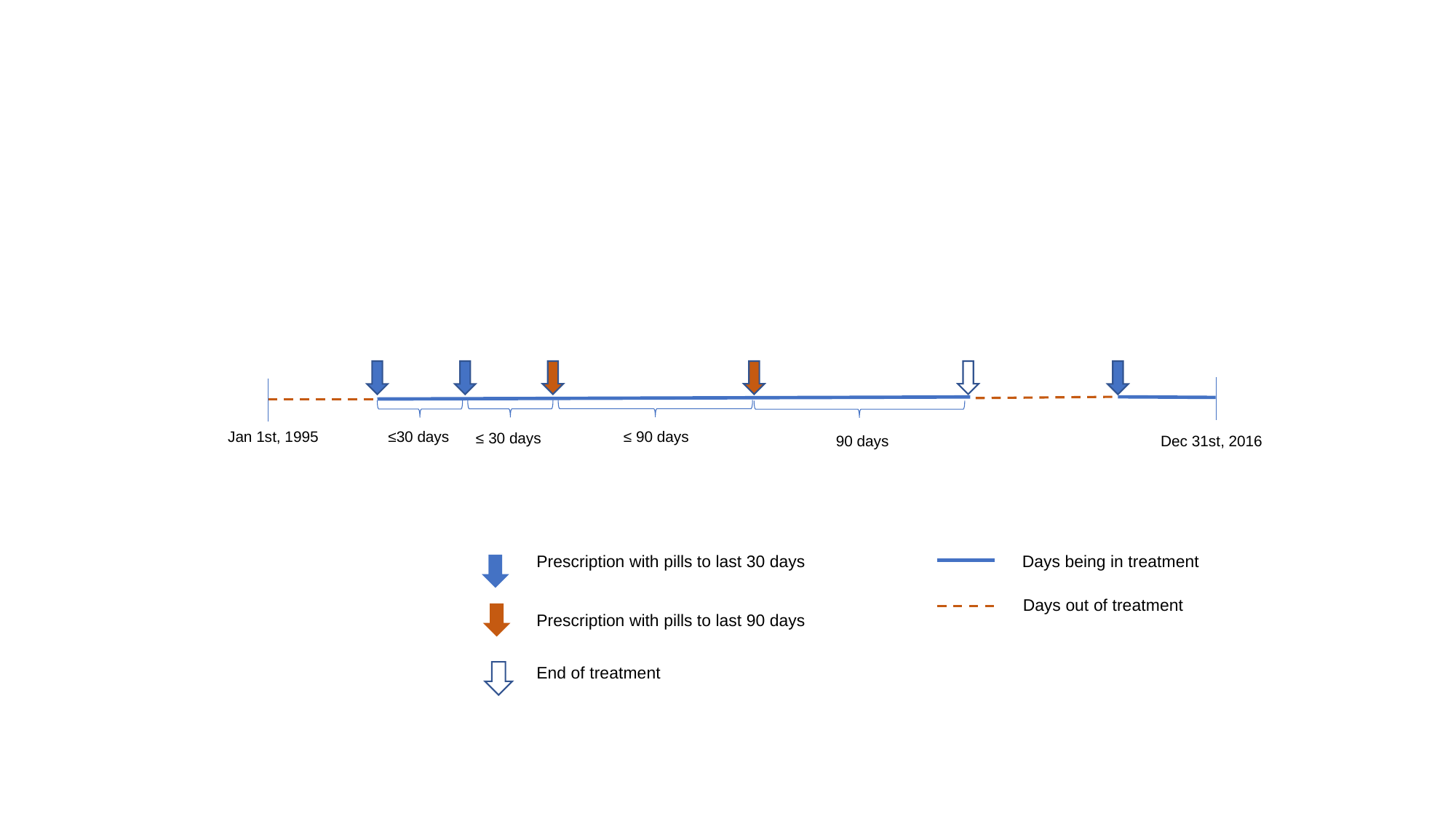

Jan 1st, 1995
≤30 days
≤ 90 days
≤ 30 days
90 days
Prescription with pills to last 30 days

Days being in treatment
Days out of treatment

Prescription with pills to last 90 days
End of treatment

Dec 31st, 2016